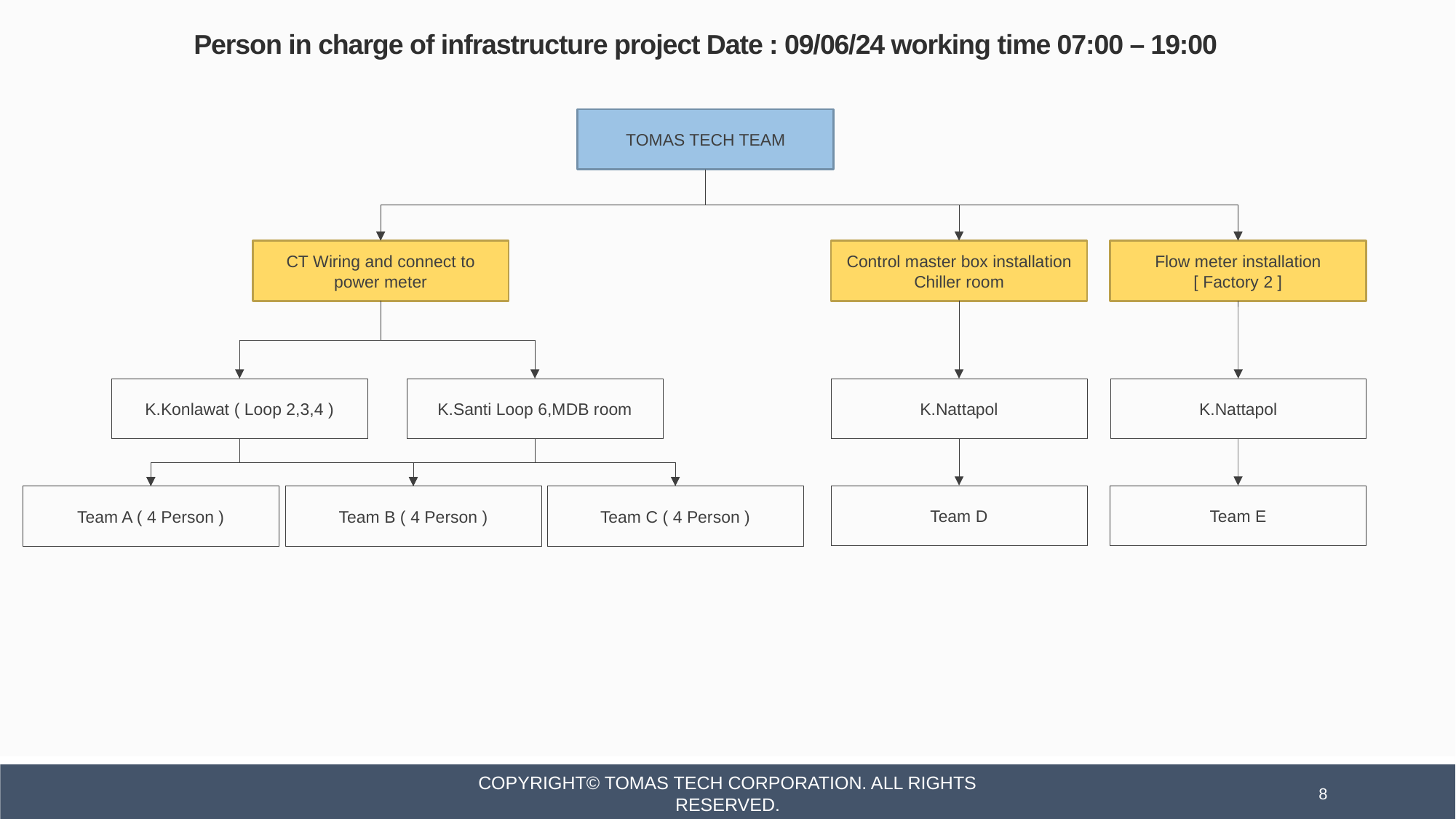

Person in charge of infrastructure project Date : 09/06/24 working time 07:00 – 19:00
TOMAS TECH TEAM
CT Wiring and connect to power meter
Control master box installation
Chiller room
Flow meter installation
[ Factory 2 ]
K.Konlawat ( Loop 2,3,4 )
K.Nattapol
K.Nattapol
K.Santi Loop 6,MDB room
Team D
Team E
Team A ( 4 Person )
Team B ( 4 Person )
Team C ( 4 Person )
Copyright© TOMAS TECH CORPORATION. All rights reserved.
8